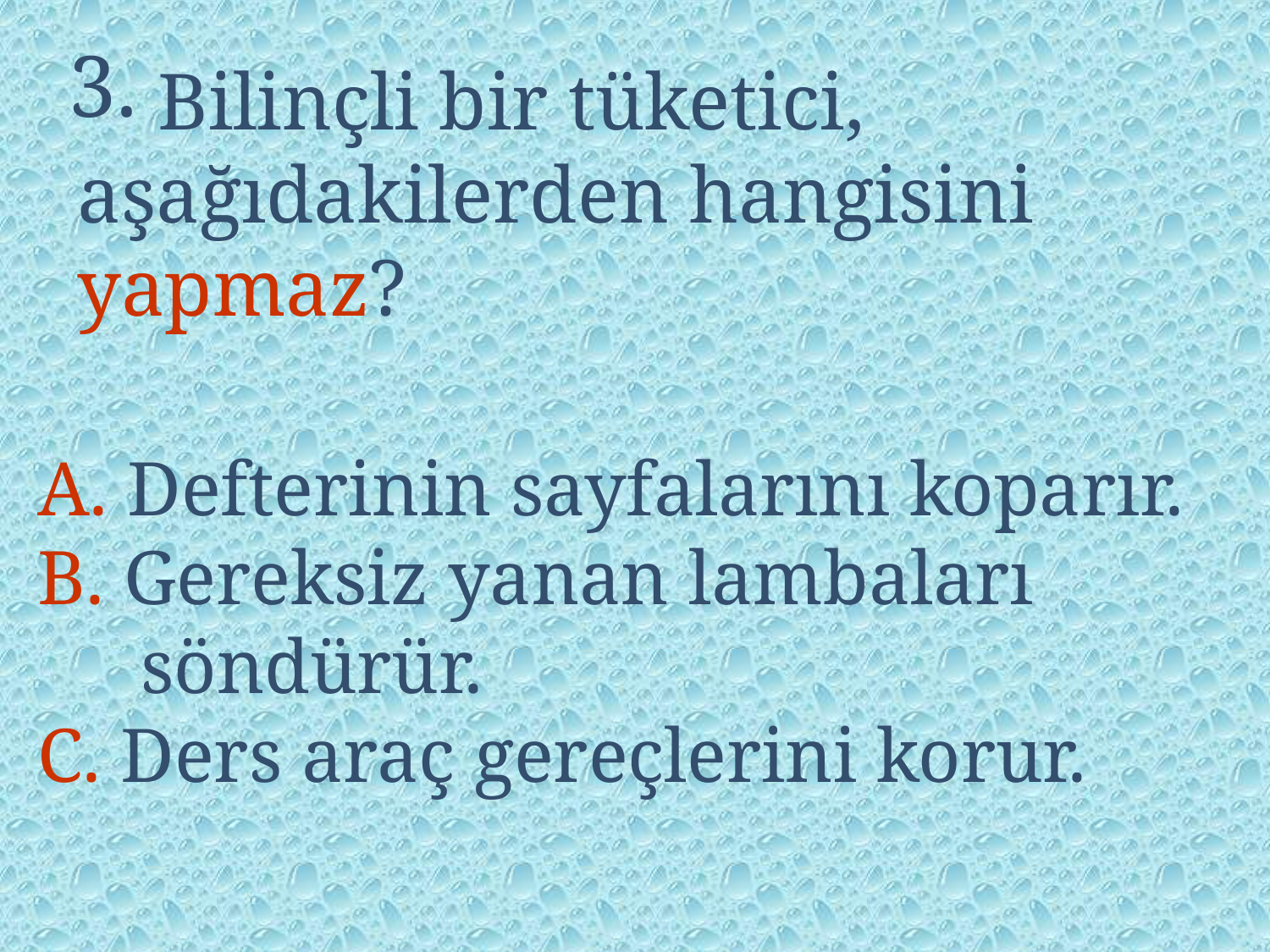

3.
    Bilinçli bir tüketici, aşağıdakilerden hangisini yapmaz?
A. Defterinin sayfalarını koparır.
B. Gereksiz yanan lambaları söndürür.
C. Ders araç gereçlerini korur.